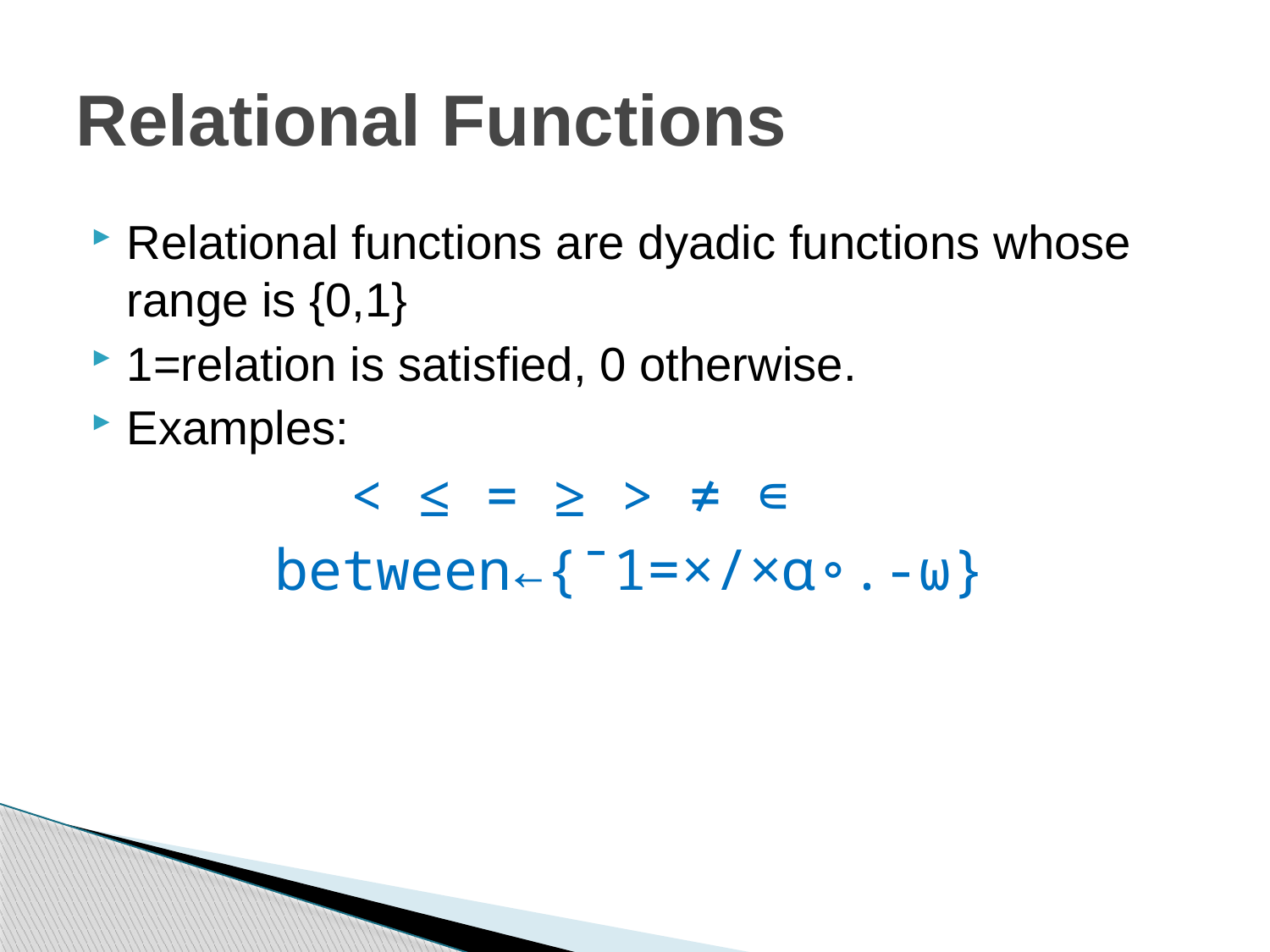

# Relational Functions
Relational functions are dyadic functions whose range is {0,1}
1=relation is satisfied, 0 otherwise.
Examples:
         < ≤ = ≥ > ≠ ∊
    between←{¯1=×/×⍺∘.-⍵}